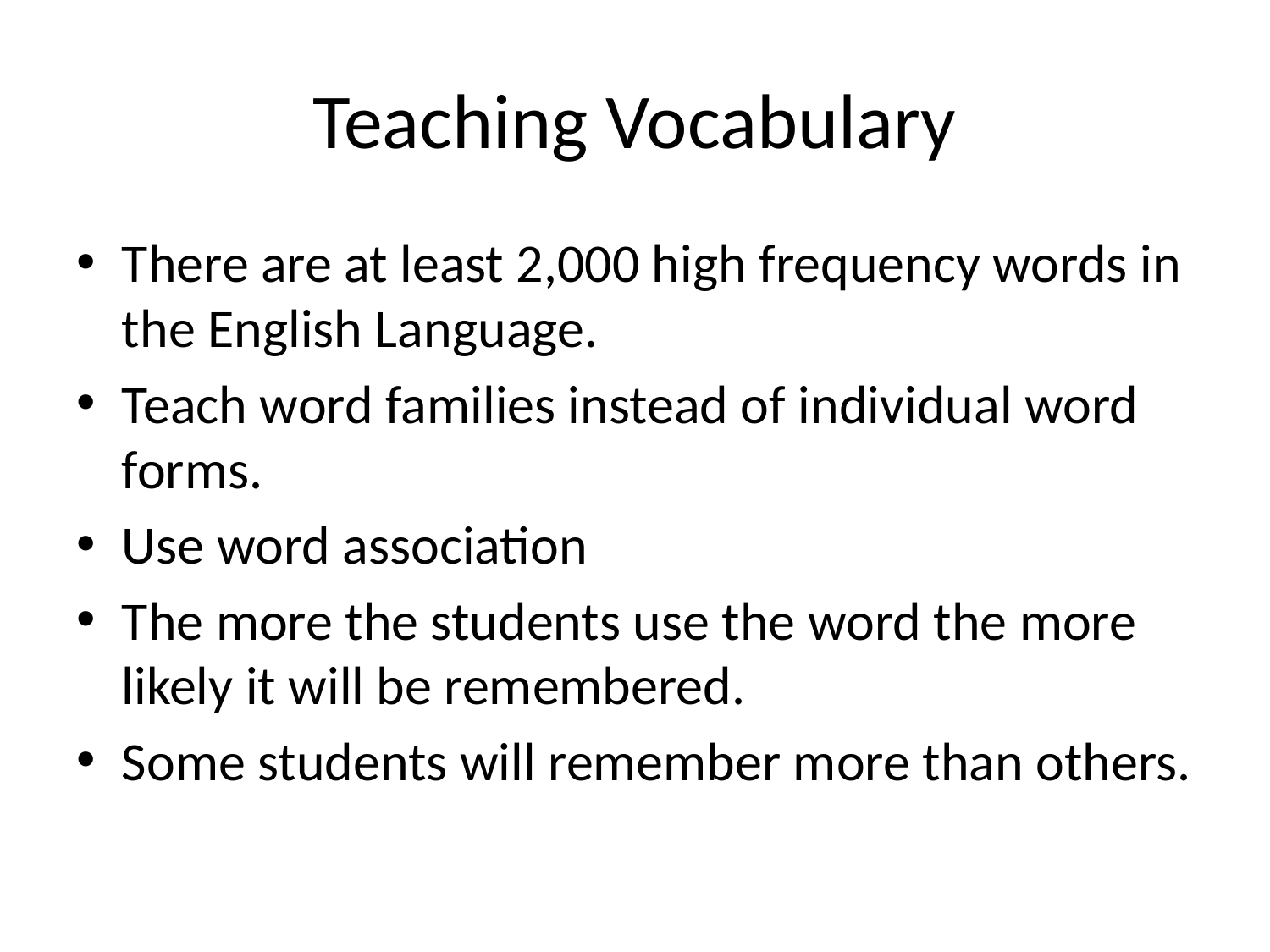

# Teaching Vocabulary
There are at least 2,000 high frequency words in the English Language.
Teach word families instead of individual word forms.
Use word association
The more the students use the word the more likely it will be remembered.
Some students will remember more than others.